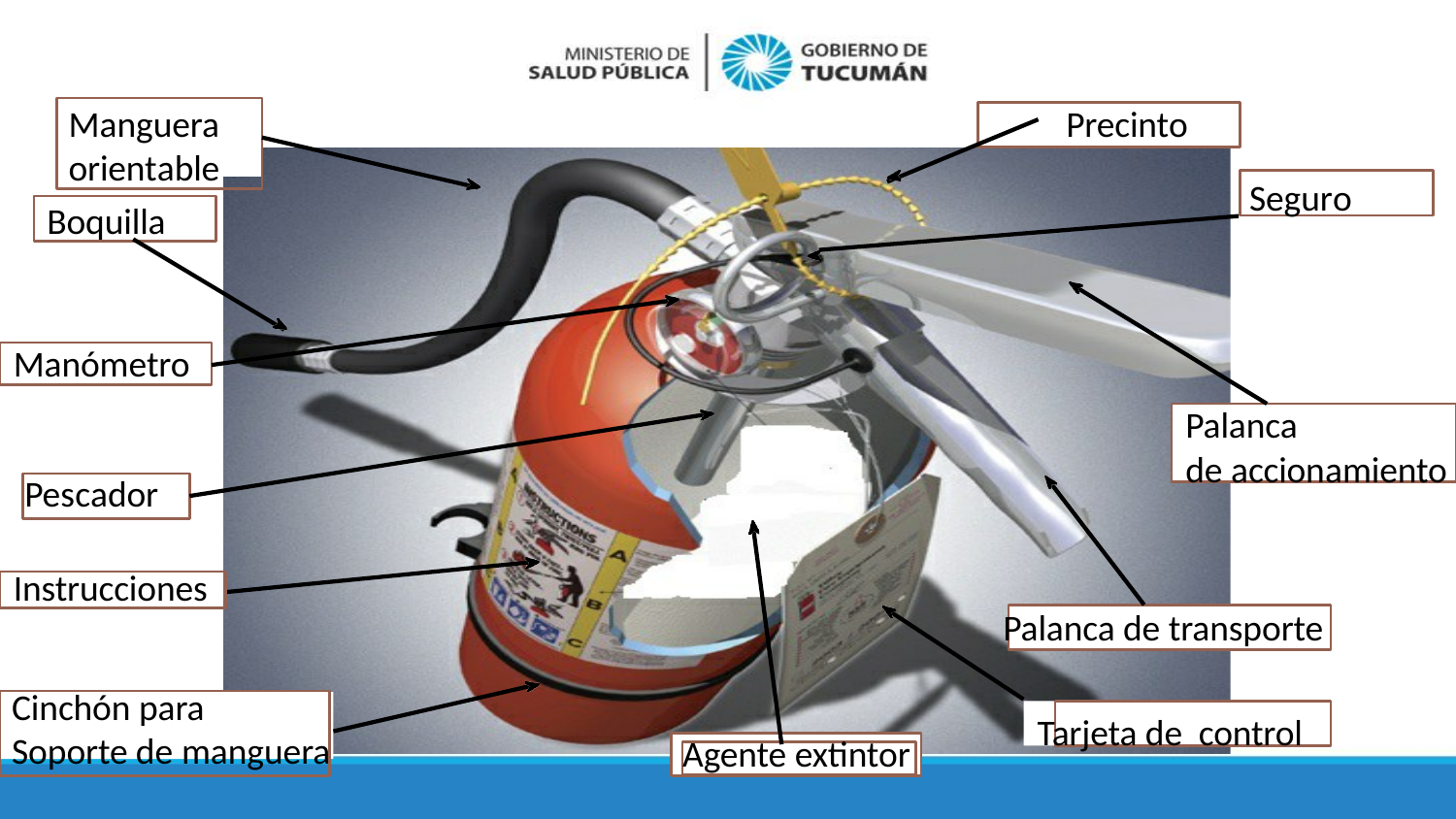

#

Manguera  orientable
        Precinto

Seguro

Boquilla

Manómetro
Palanca
de accionamiento

Pescador

Instrucciones
Palanca de transporte

Cinchón para
Soporte de manguera

Tarjeta de  control

Agente extintor